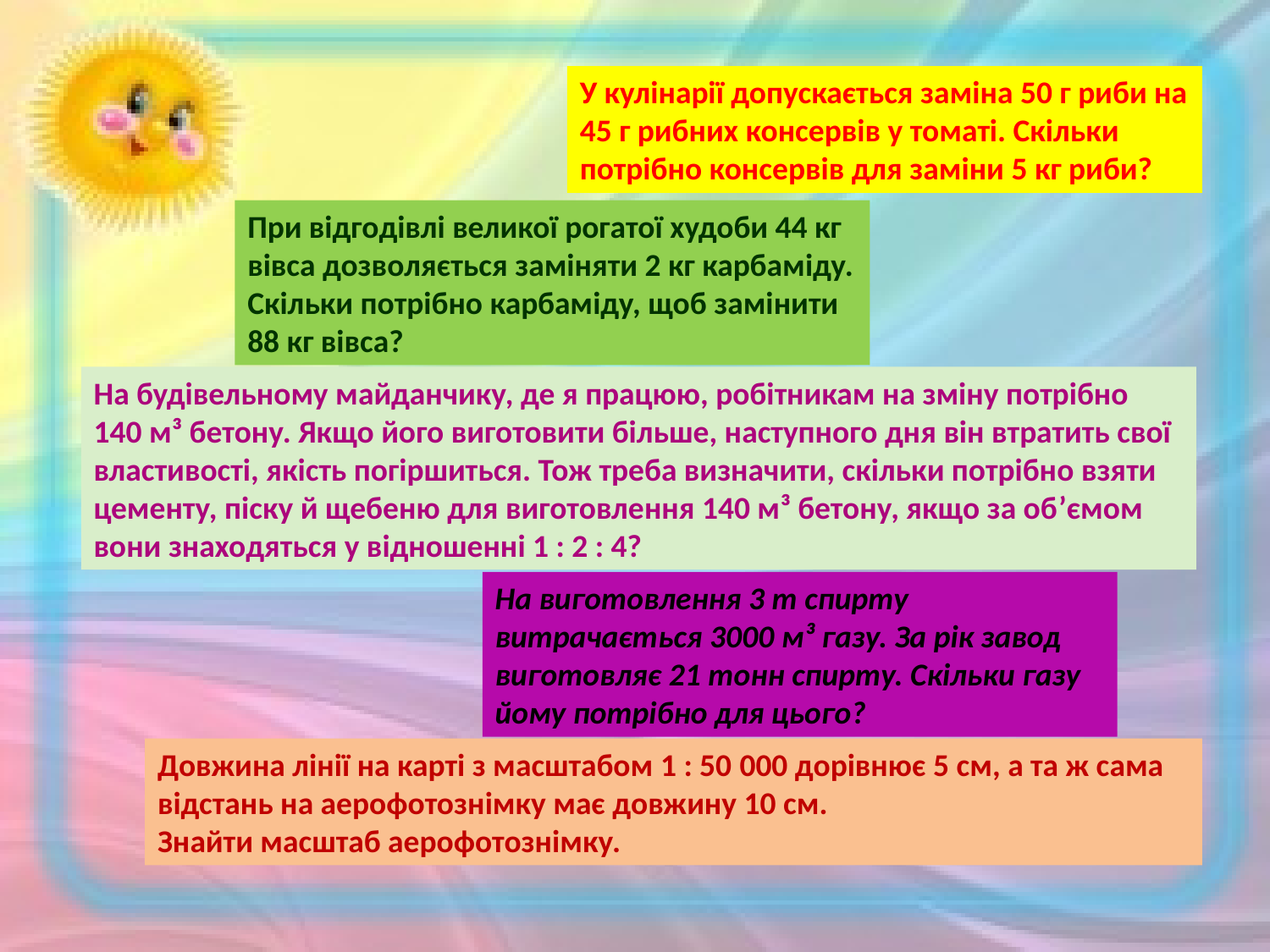

У кулінарії допускається заміна 50 г риби на 45 г рибних консервів у томаті. Скільки потрібно консервів для заміни 5 кг риби?
При відгодівлі великої рогатої худоби 44 кг вівса дозволяється заміняти 2 кг карбаміду. Скільки потрібно карбаміду, щоб замінити 88 кг вівса?
На будівельному майданчику, де я працюю, робітникам на зміну потрібно 140 м³ бетону. Якщо його виготовити більше, наступного дня він втратить свої властивості, якість погіршиться. Тож треба визначити, скільки потрібно взяти цементу, піску й щебеню для виготовлення 140 м³ бетону, якщо за об’ємом  вони знаходяться у відношенні 1 : 2 : 4?
На виготовлення 3 т спирту витрачається 3000 м³ газу. За рік завод виготовляє 21 тонн спирту. Скільки газу йому потрібно для цього?
Довжина лінії на карті з масштабом 1 : 50 000 дорівнює 5 см, а та ж сама відстань на аерофотознімку має довжину 10 см.
Знайти масштаб аерофотознімку.